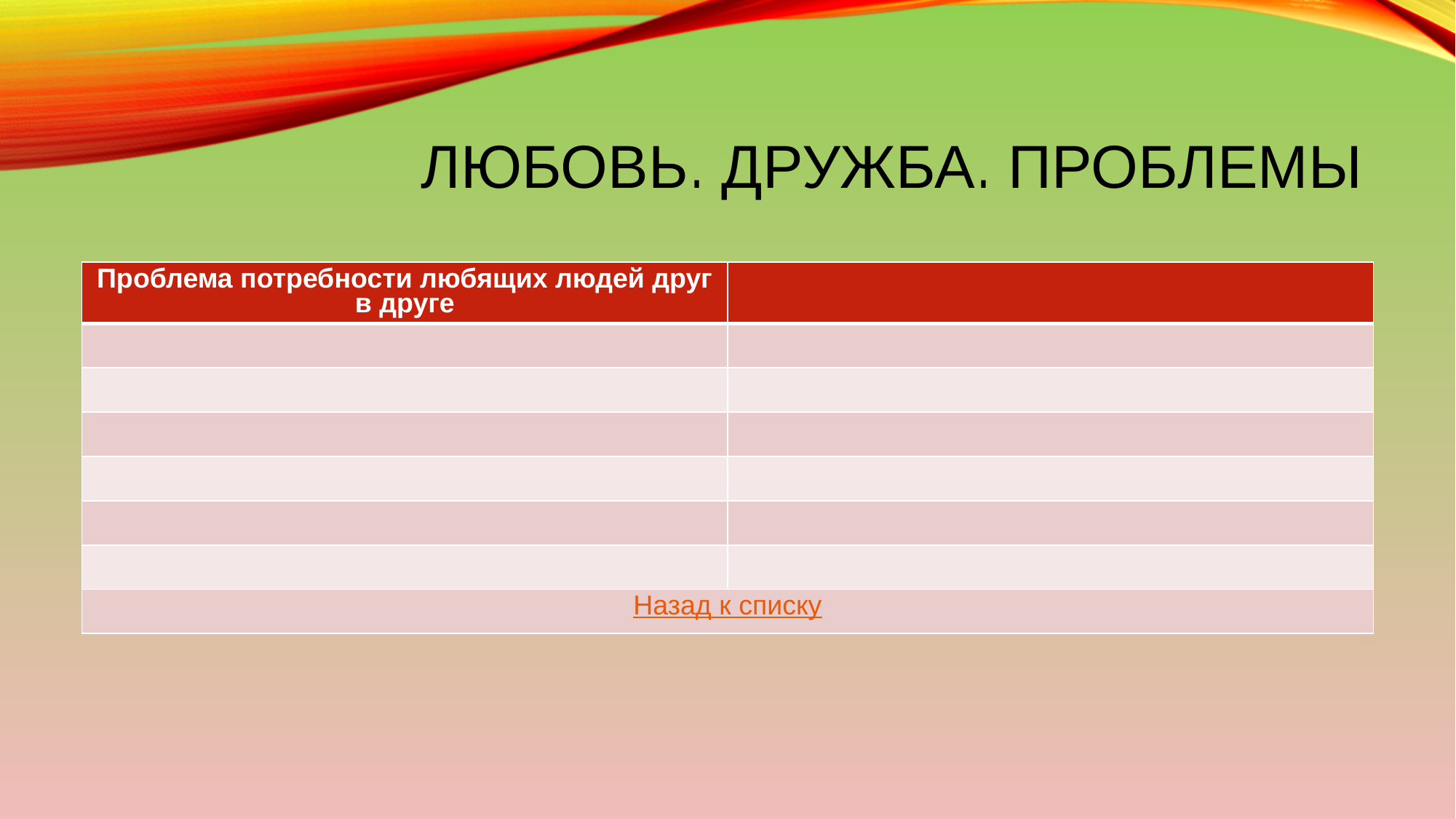

# Любовь. Дружба. Проблемы
| Проблема потребности любящих людей друг в друге |  |
| --- | --- |
|  |  |
|  |  |
|  |  |
|  |  |
|  |  |
|  |  |
| Назад к списку |  |